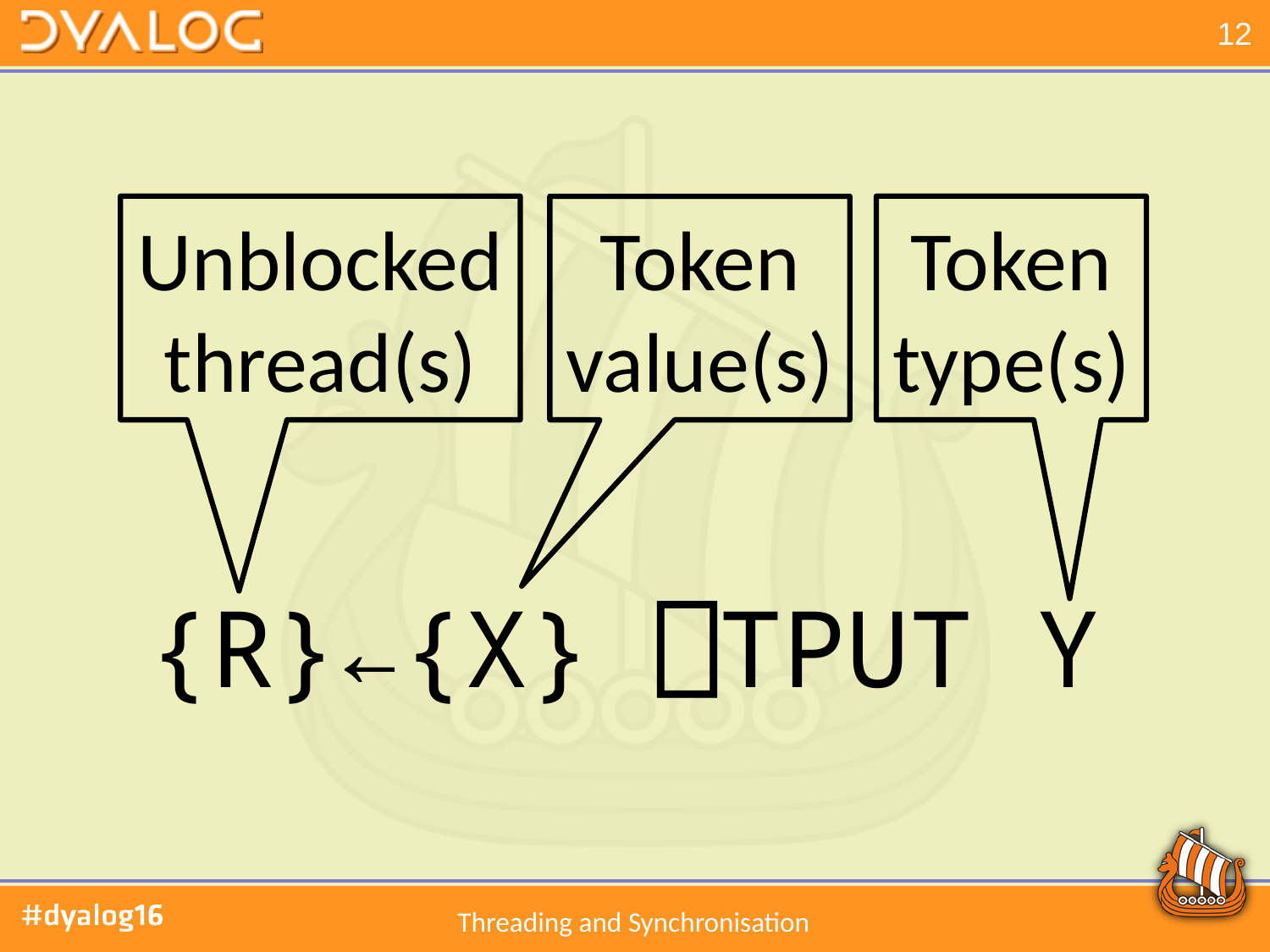

Unblocked thread(s)
Token type(s)
Token value(s)
{R}←{X} ⎕TPUT Y
Threading and Synchronisation